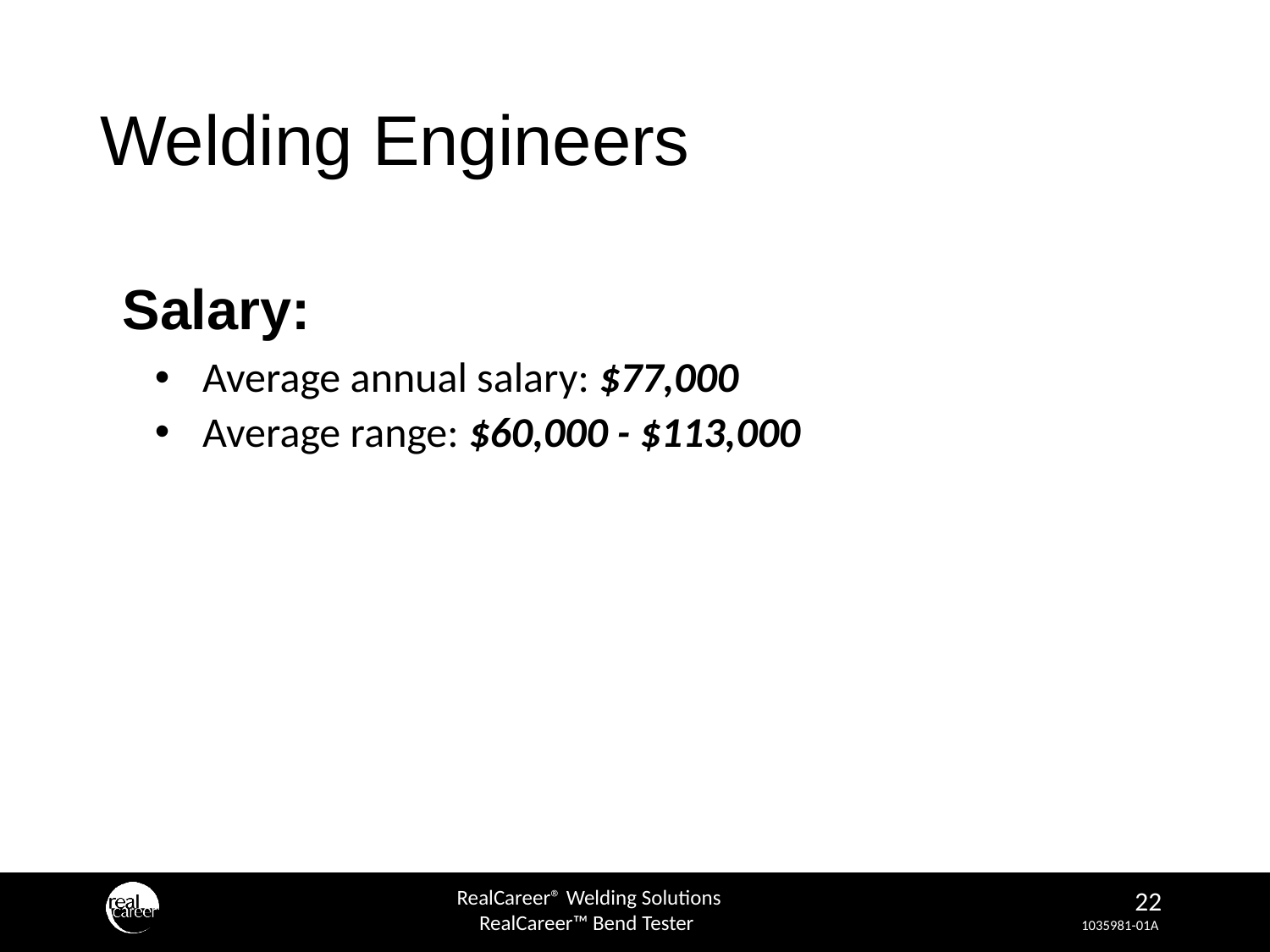

# Welding Engineers
 Salary:
Average annual salary: $77,000
Average range: $60,000 - $113,000